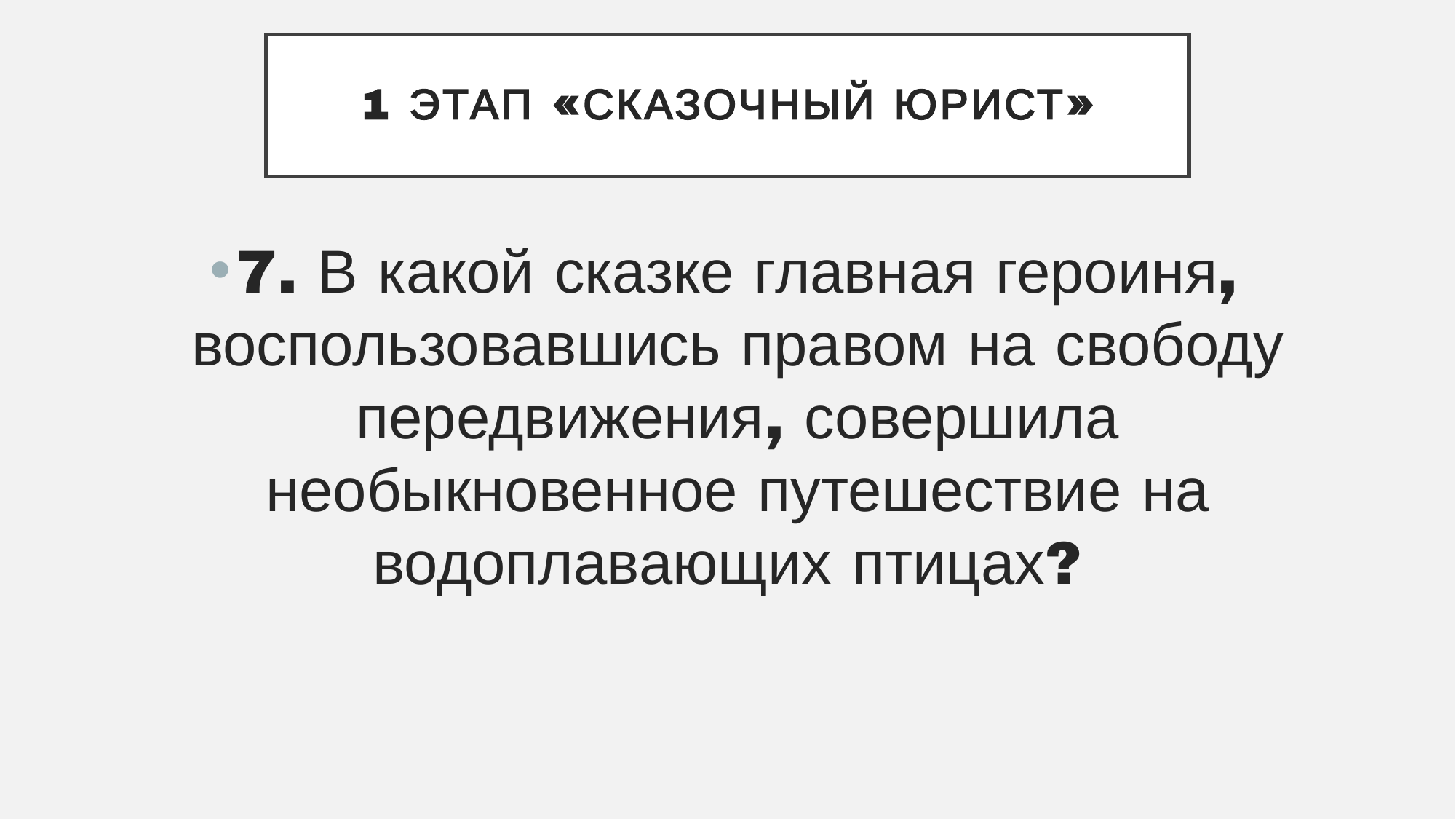

# 1 этап «Сказочный юрист»
7. В какой сказке главная героиня, воспользовавшись правом на свободу передвижения, совершила необыкновенное путешествие на водоплавающих птицах?